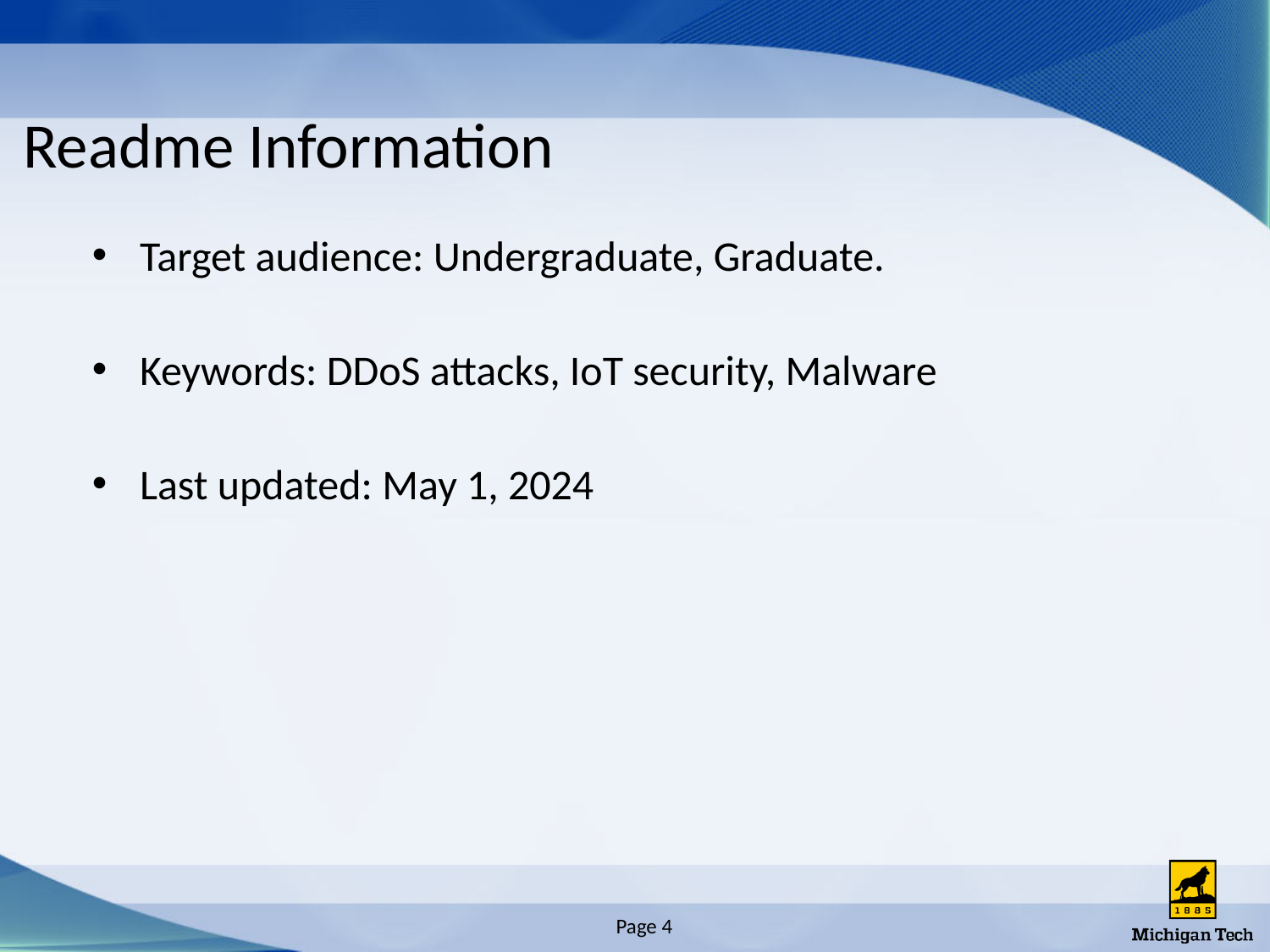

# Readme Information
Target audience: Undergraduate, Graduate.

Keywords: DDoS attacks, IoT security, Malware

Last updated: May 1, 2024